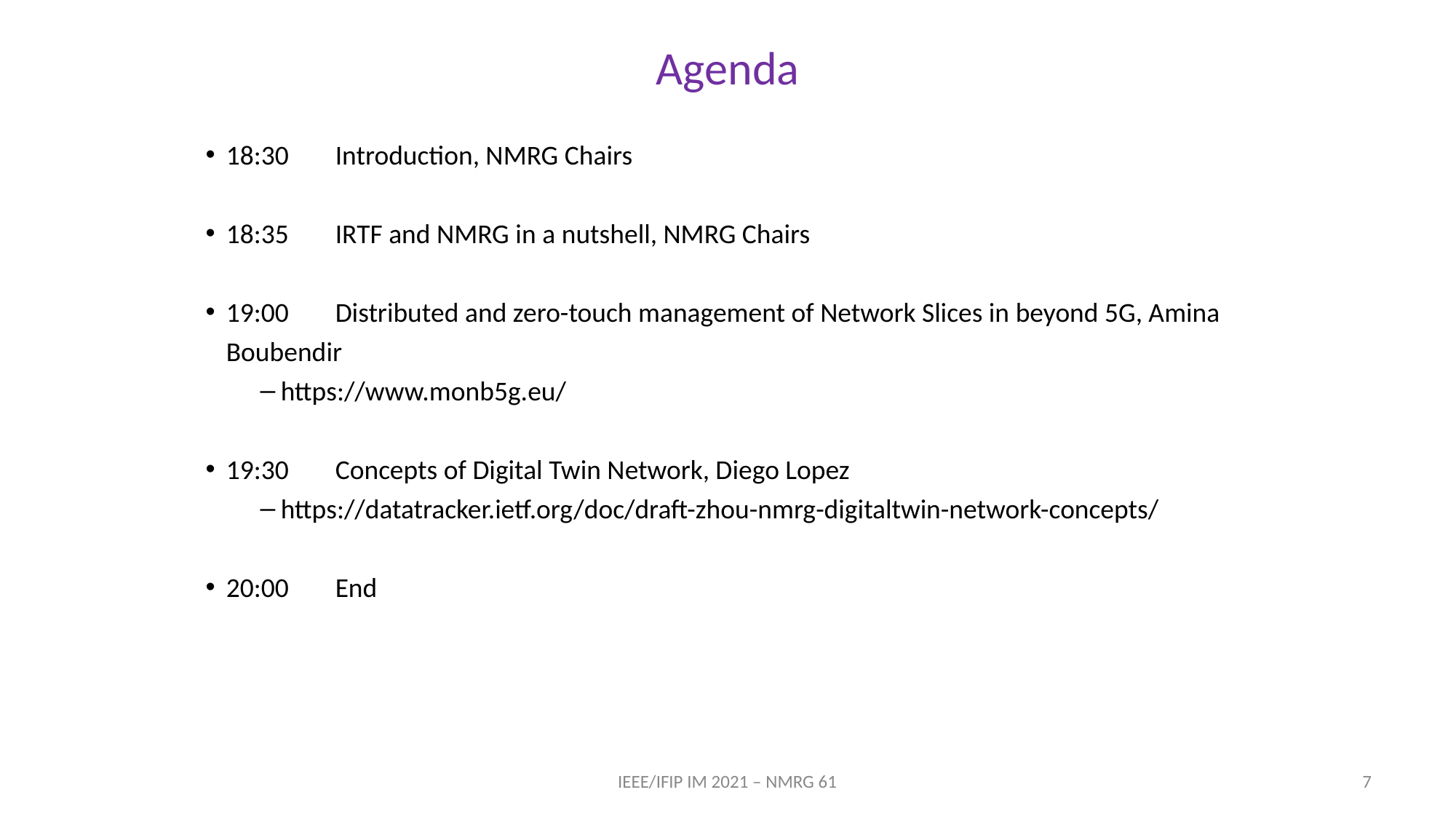

# Agenda
18:30	Introduction, NMRG Chairs

18:35	IRTF and NMRG in a nutshell, NMRG Chairs

19:00	Distributed and zero-touch management of Network Slices in beyond 5G, Amina Boubendir
https://www.monb5g.eu/

19:30	Concepts of Digital Twin Network, Diego Lopez
https://datatracker.ietf.org/doc/draft-zhou-nmrg-digitaltwin-network-concepts/

20:00 	End
IEEE/IFIP IM 2021 – NMRG 61
7